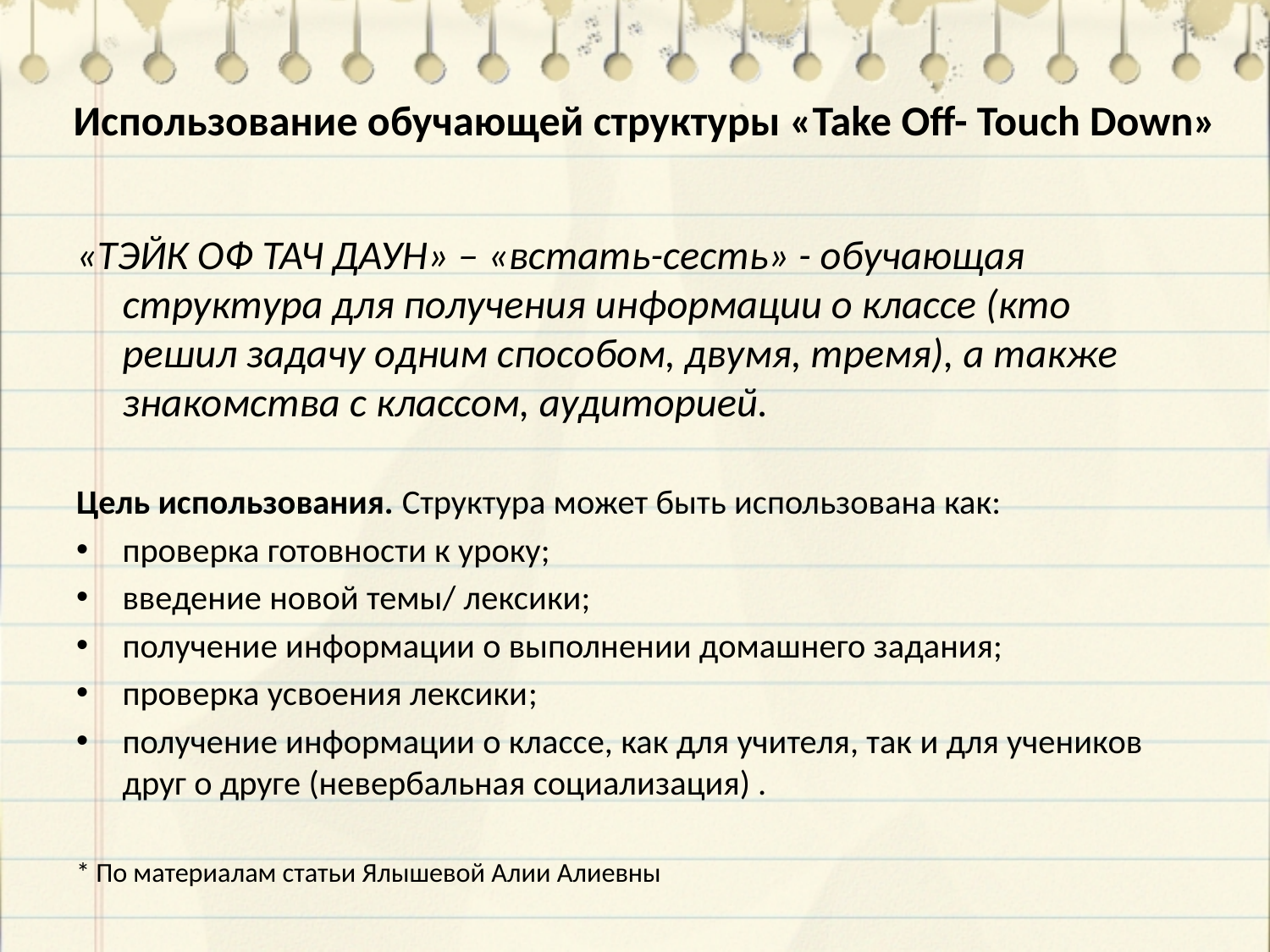

# Использование обучающей структуры «Take Off- Touch Down»
«ТЭЙК ОФ ТАЧ ДАУН» – «встать-сесть» - обучающая структура для получения информации о классе (кто решил задачу одним способом, двумя, тремя), а также знакомства с классом, аудиторией.

Цель использования. Структура может быть использована как:
проверка готовности к уроку;
введение новой темы/ лексики;
получение информации о выполнении домашнего задания;
проверка усвоения лексики;
получение информации о классе, как для учителя, так и для учеников друг о друге (невербальная социализация) .

* По материалам статьи Ялышевой Алии Алиевны